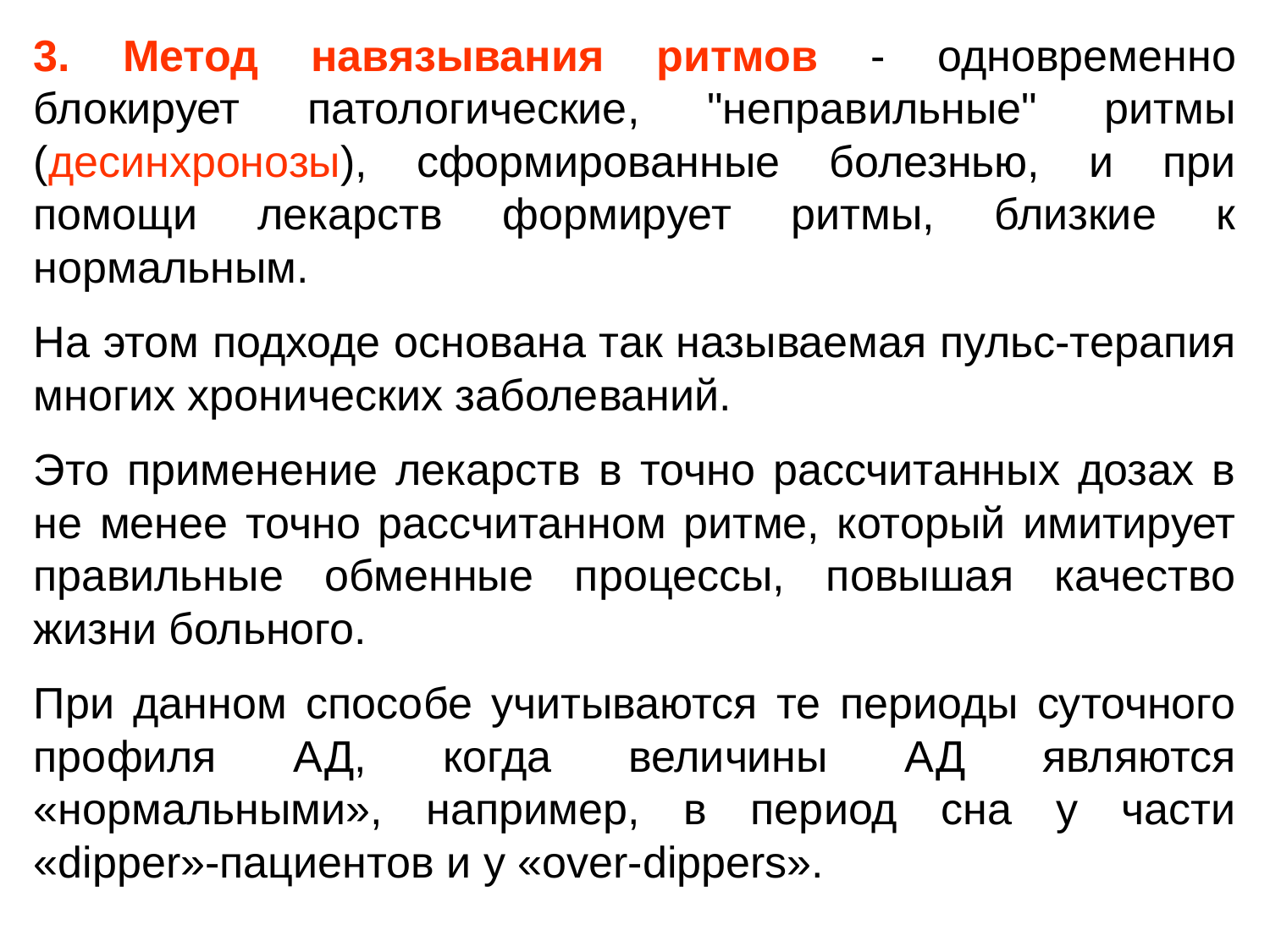

3. Метод навязывания ритмов - одновременно блокирует патологические, "неправильные" ритмы (десинхронозы), сформированные болезнью, и при помощи лекарств формирует ритмы, близкие к нормальным.
На этом подходе основана так называемая пульс-терапия многих хронических заболеваний.
Это применение лекарств в точно рассчитанных дозах в не менее точно рассчитанном ритме, который имитирует правильные обменные процессы, повышая качество жизни больного.
При данном способе учитываются те периоды суточного профиля АД, когда величины АД являются «нормальными», например, в период сна у части «dipper»-пациентов и у «over-dippers».